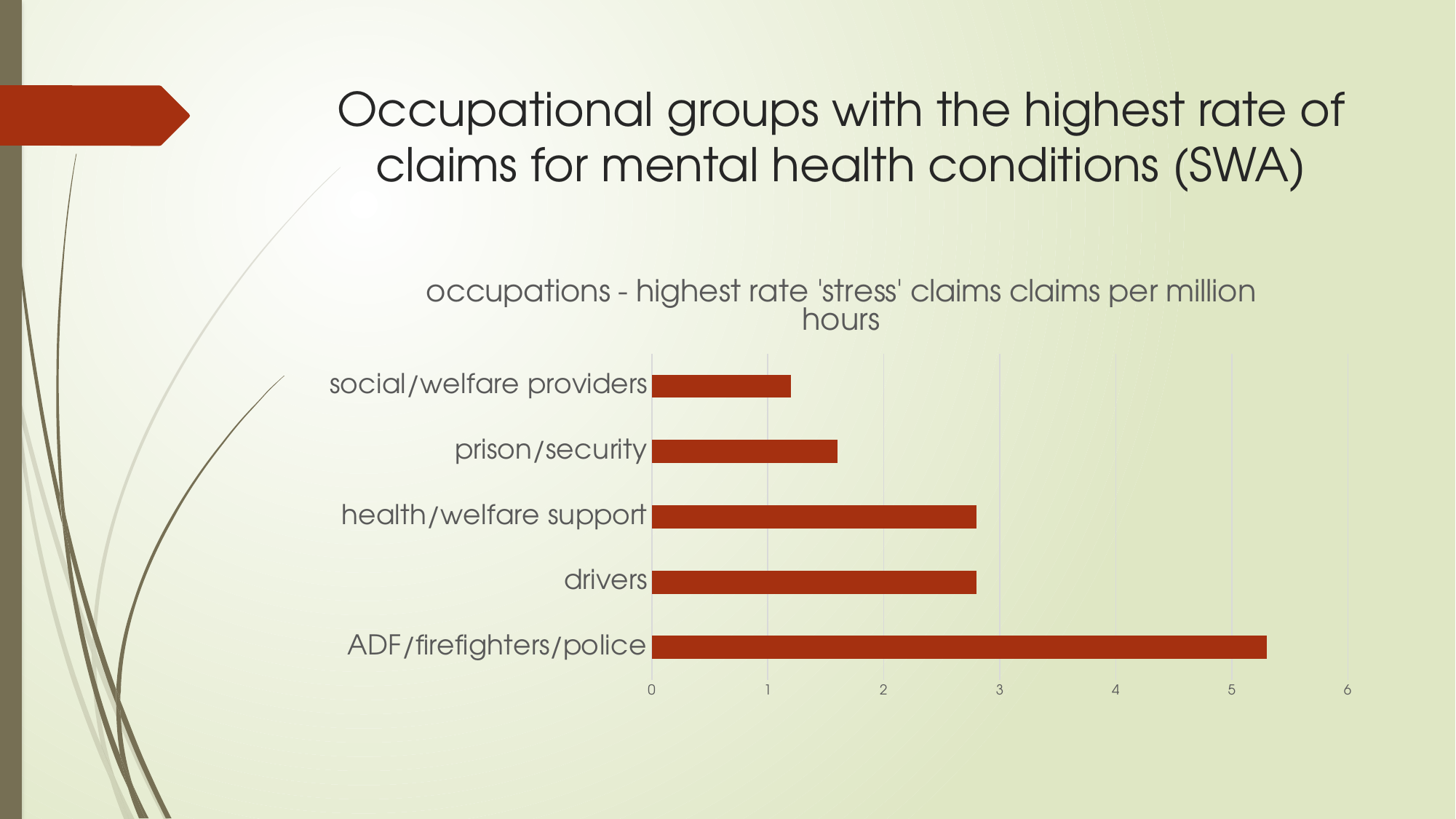

# Occupational groups with the highest rate of claims for mental health conditions (SWA)

### Chart: occupations - highest rate 'stress' claims claims per million hours

| Category | occupations - highest rate 'stress' claims |
|---|---|
| ADF/firefighters/police | 5.3 |
| drivers | 2.8 |
| health/welfare support | 2.8 |
| prison/security | 1.6 |
| social/welfare providers | 1.2 |